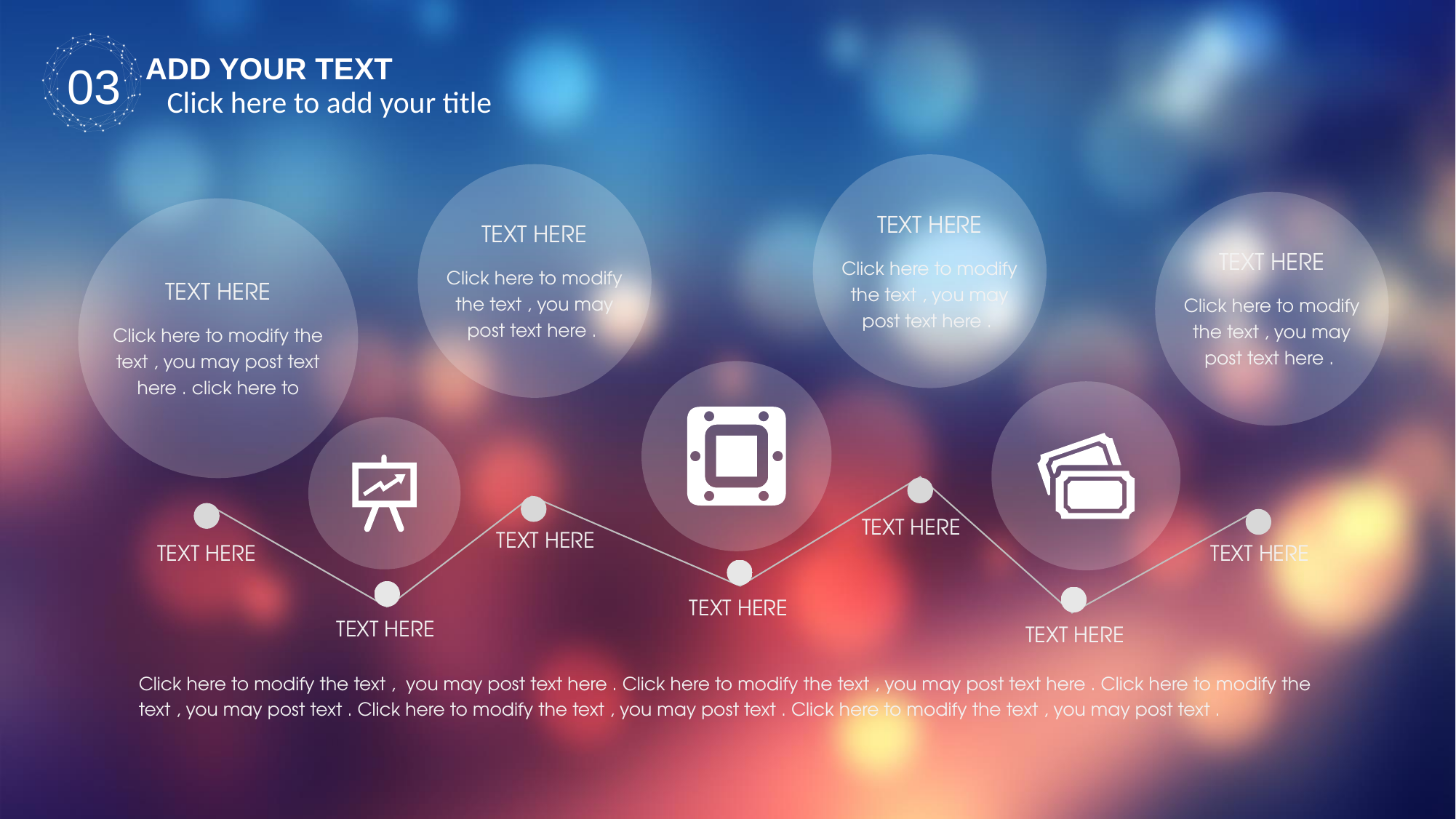

ADD YOUR TEXT
03
Click here to add your title

TEXT HERE
Click here to modify the text , you may post text here .

TEXT HERE
Click here to modify the text , you may post text here .

TEXT HERE
Click here to modify the text , you may post text here .

TEXT HERE
Click here to modify the text , you may post text here . click here to

TEXT HERE

TEXT HERE

TEXT HERE

TEXT HERE

TEXT HERE

TEXT HERE

TEXT HERE
Click here to modify the text ,  you may post text here . Click here to modify the text , you may post text here . Click here to modify the text , you may post text . Click here to modify the text , you may post text . Click here to modify the text , you may post text .